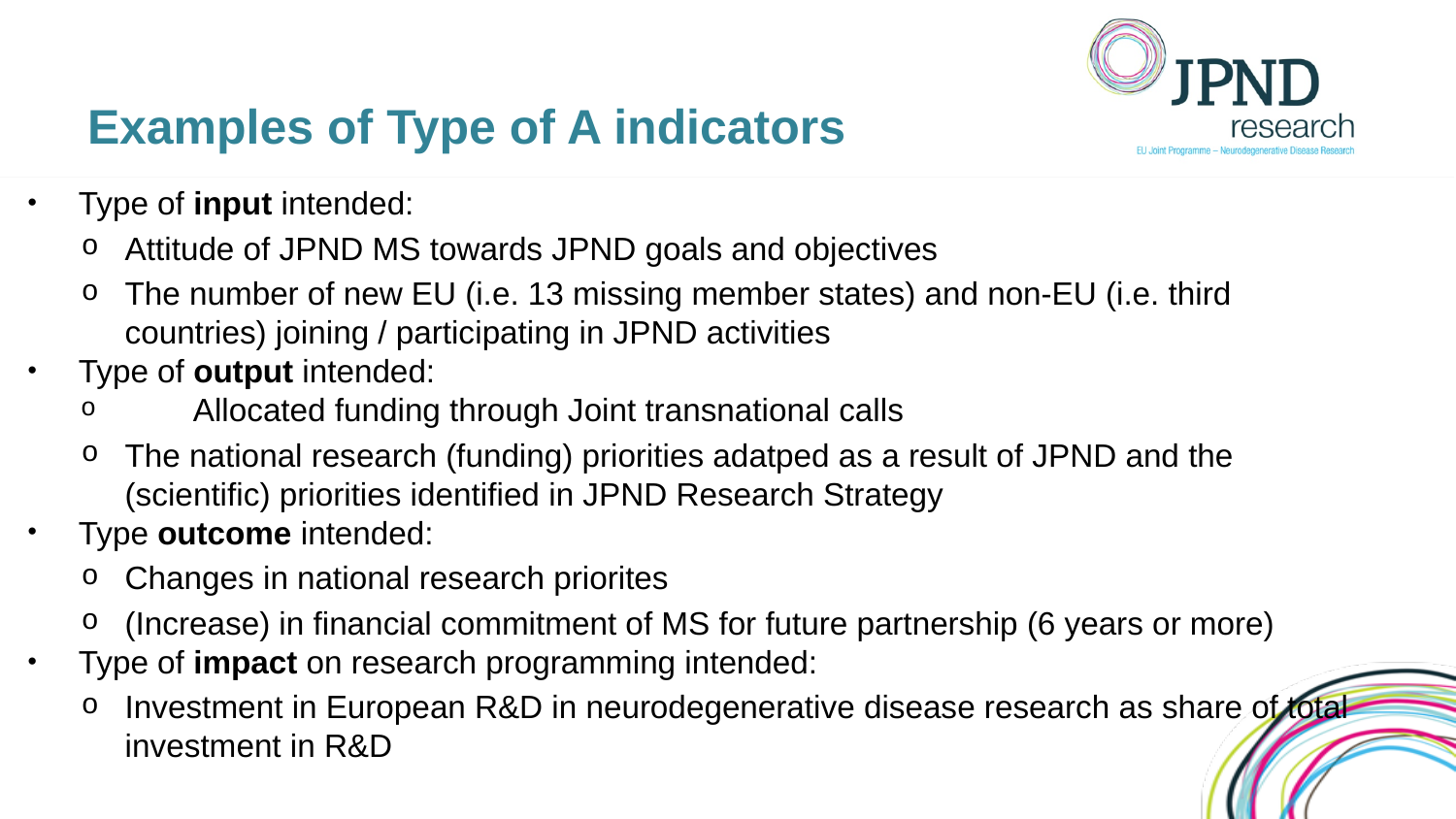

# Examples of Type of A indicators
Type of input intended:
Attitude of JPND MS towards JPND goals and objectives
The number of new EU (i.e. 13 missing member states) and non-EU (i.e. third countries) joining / participating in JPND activities
Type of output intended:
	Allocated funding through Joint transnational calls
The national research (funding) priorities adatped as a result of JPND and the (scientific) priorities identified in JPND Research Strategy
Type outcome intended:
Changes in national research priorites
(Increase) in financial commitment of MS for future partnership (6 years or more)
Type of impact on research programming intended:
Investment in European R&D in neurodegenerative disease research as share of total investment in R&D